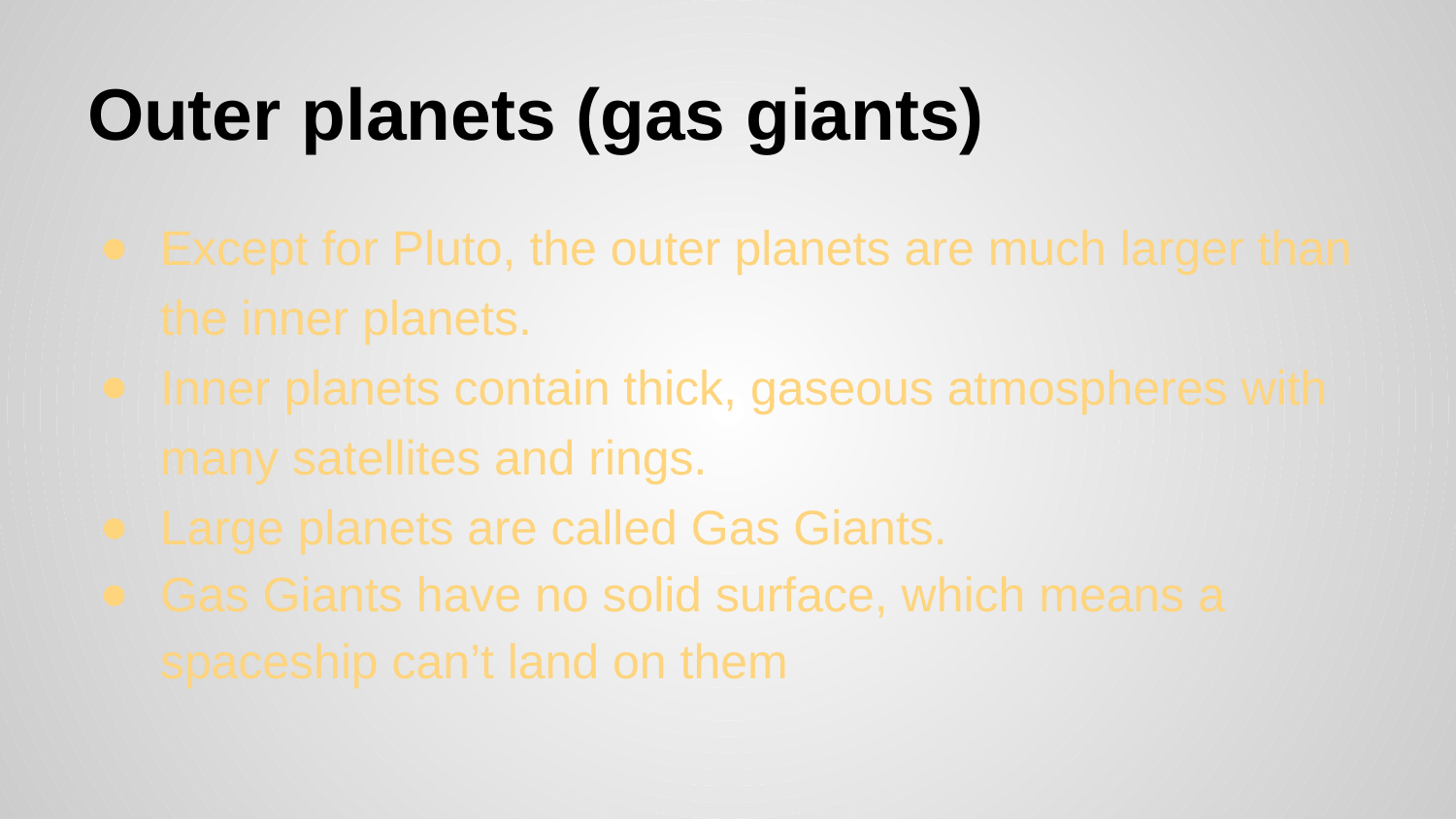

# Outer planets (gas giants)
Except for Pluto, the outer planets are much larger than the inner planets.
Inner planets contain thick, gaseous atmospheres with many satellites and rings.
Large planets are called Gas Giants.
Gas Giants have no solid surface, which means a spaceship can’t land on them